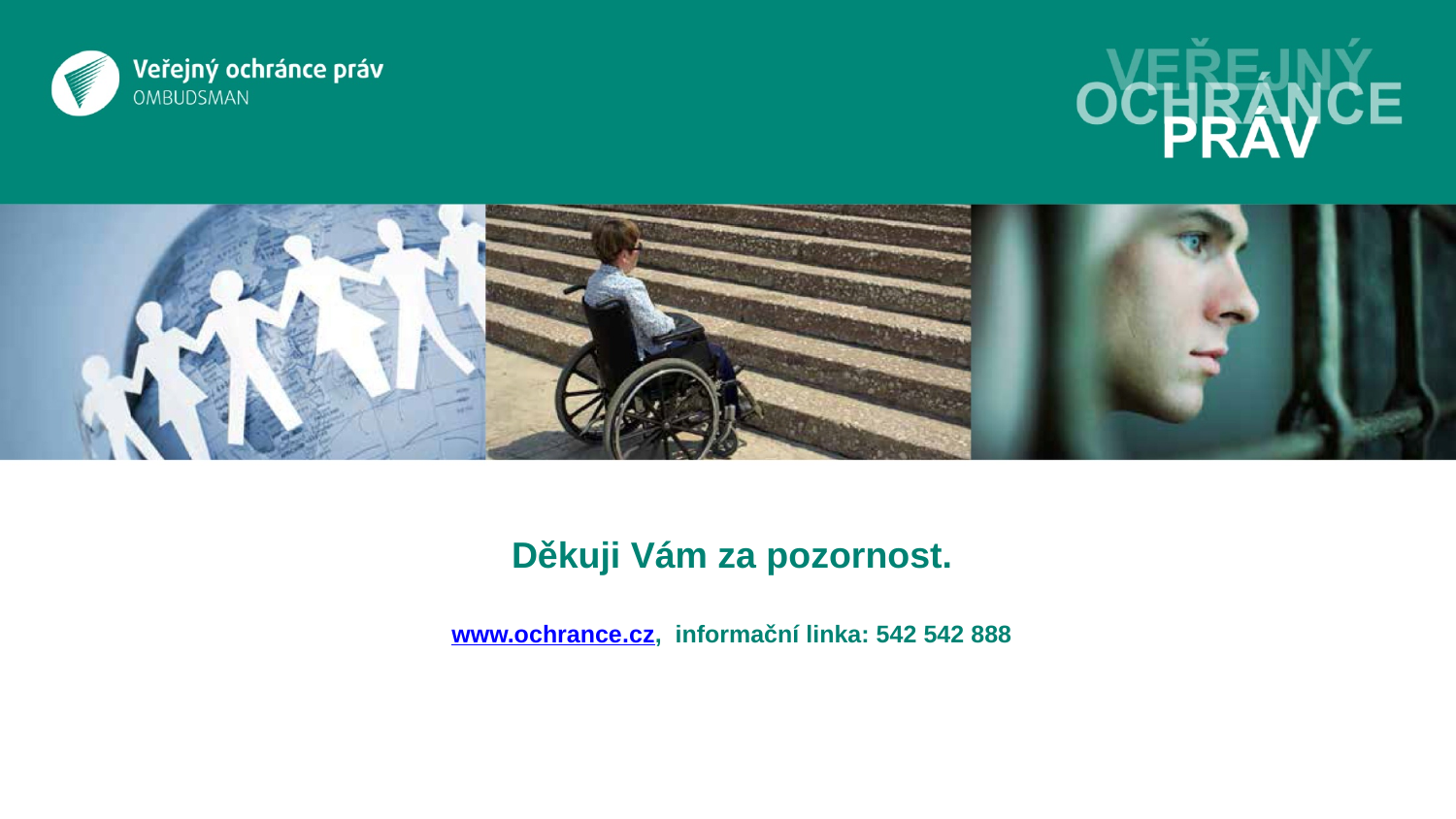

# Děkuji Vám za pozornost. www.ochrance.cz,  informační linka: 542 542 888